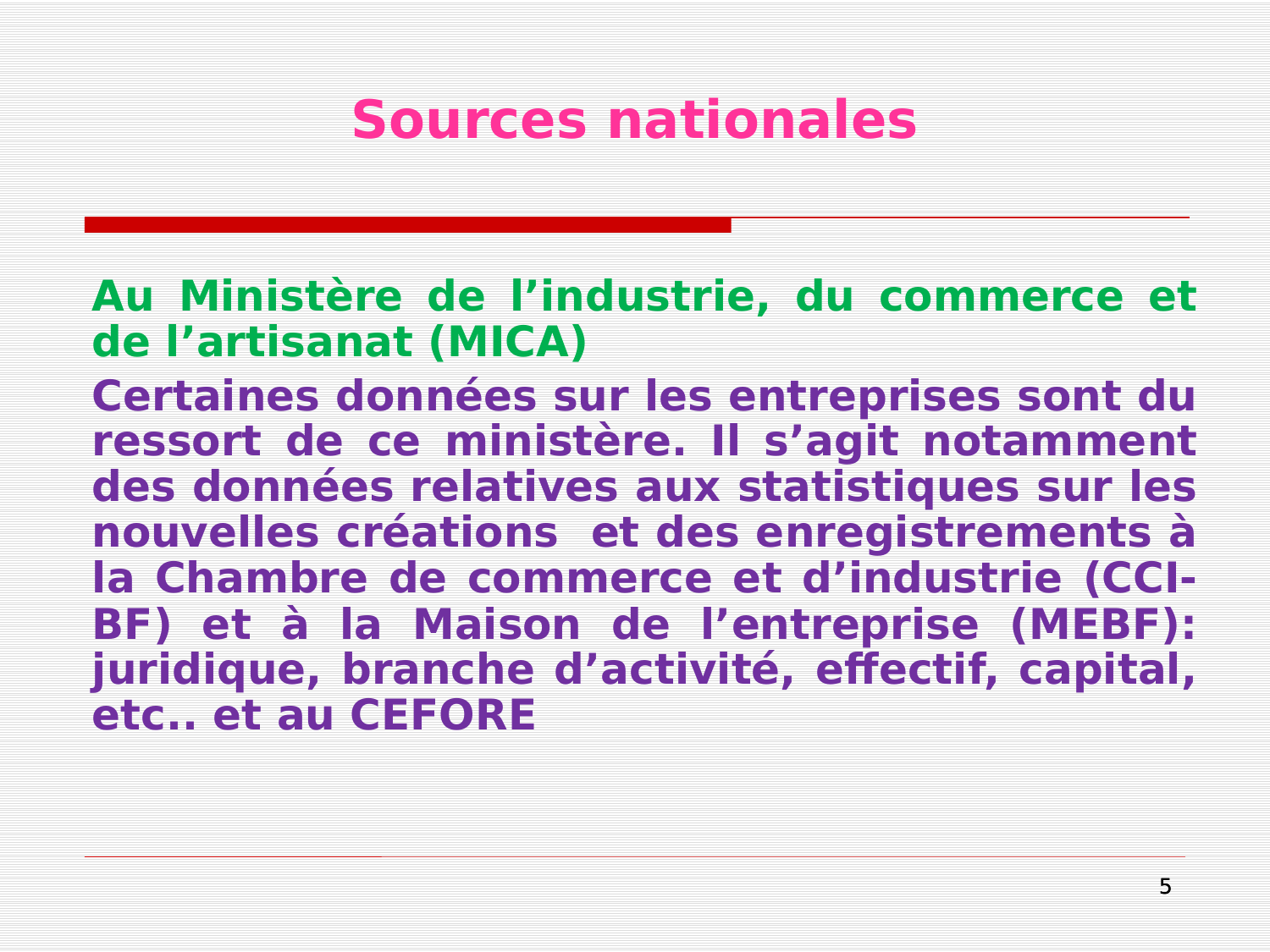

# Sources nationales
Au Ministère de l’industrie, du commerce et de l’artisanat (MICA)
Certaines données sur les entreprises sont du ressort de ce ministère. Il s’agit notamment des données relatives aux statistiques sur les nouvelles créations  et des enregistrements à la Chambre de commerce et d’industrie (CCI-BF) et à la Maison de l’entreprise (MEBF): juridique, branche d’activité, effectif, capital, etc.. et au CEFORE
5
5